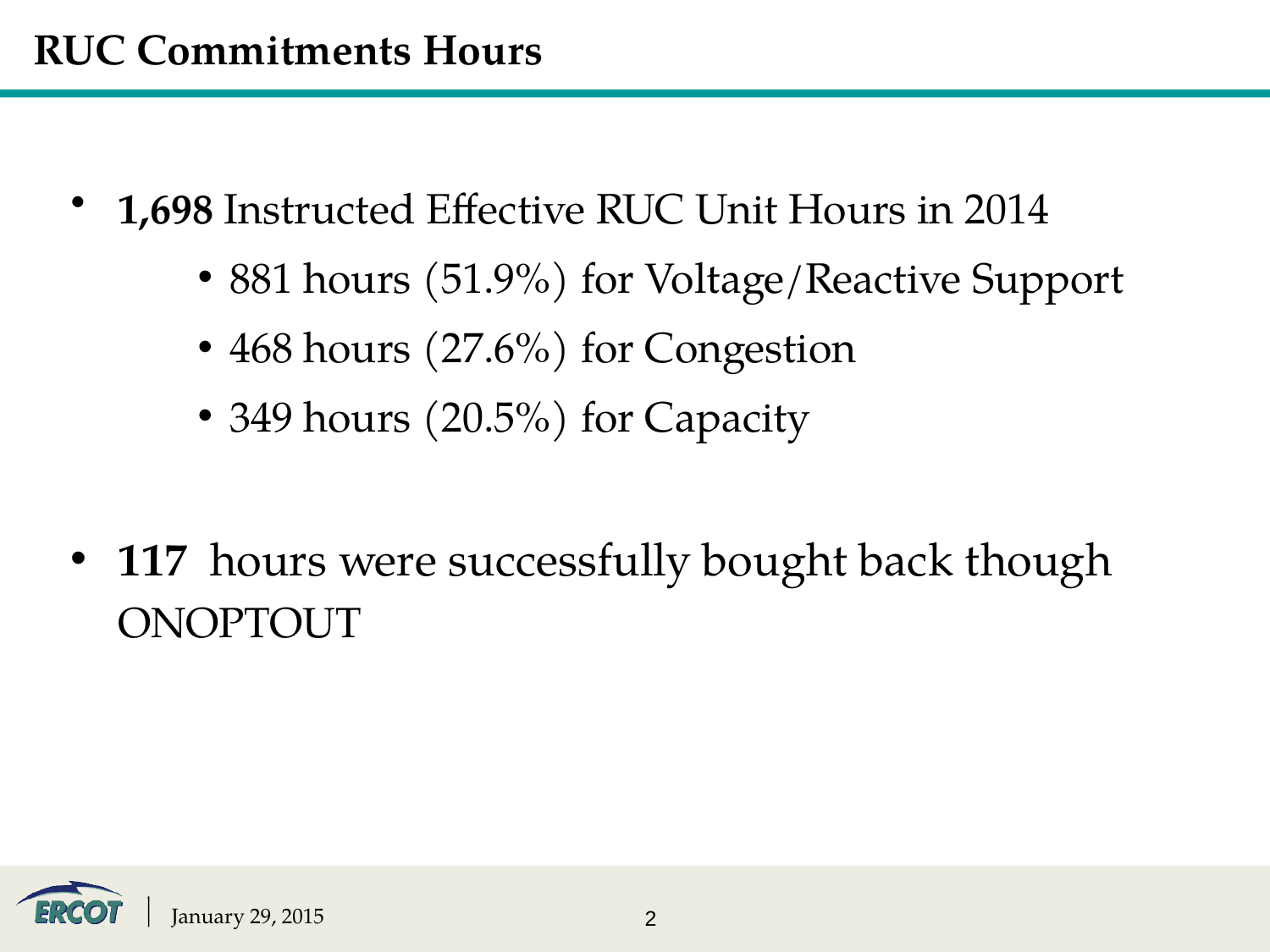

# RUC Commitments Hours

1,698 Instructed Effective RUC Unit Hours in 2014
881 hours (51.9%) for Voltage/Reactive Support
468 hours (27.6%) for Congestion
349 hours (20.5%) for Capacity

117  hours were successfully bought back though ONOPTOUT

January 29, 2015